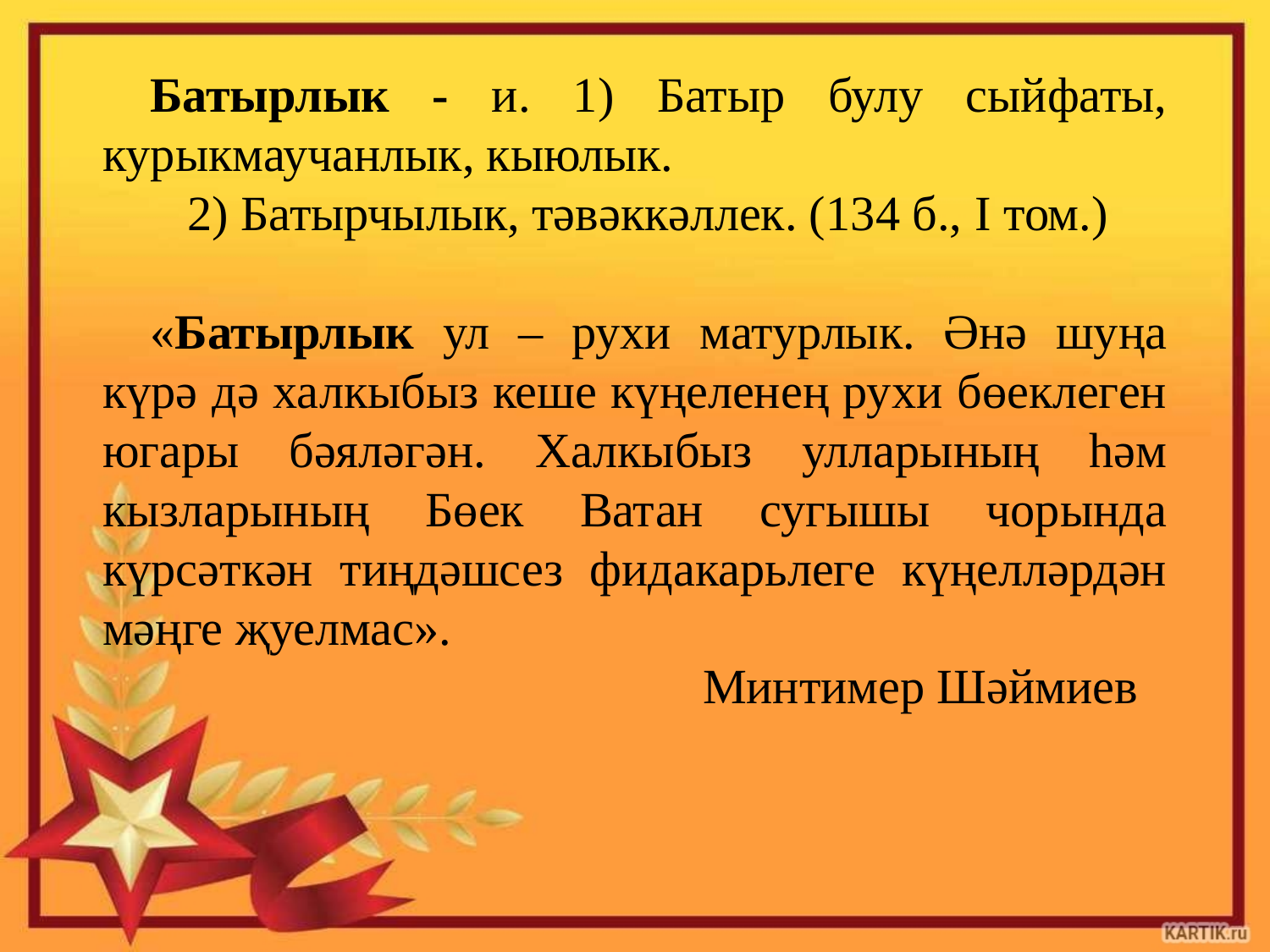

Батырлык - и. 1) Батыр булу сыйфаты, курыкмаучанлык, кыюлык.
   2) Батырчылык, тәвәккәллек. (134 б., I том.)

«Батырлык ул – рухи матурлык. Әнә шуңа күрә дә халкыбыз кеше күңеленең рухи бөеклеген югары бәяләгән. Халкыбыз улларының һәм кызларының Бөек Ватан сугышы чорында күрсәткән тиңдәшсез фидакарьлеге күңелләрдән мәңге җуелмас».
                                             Минтимер Шәймиев